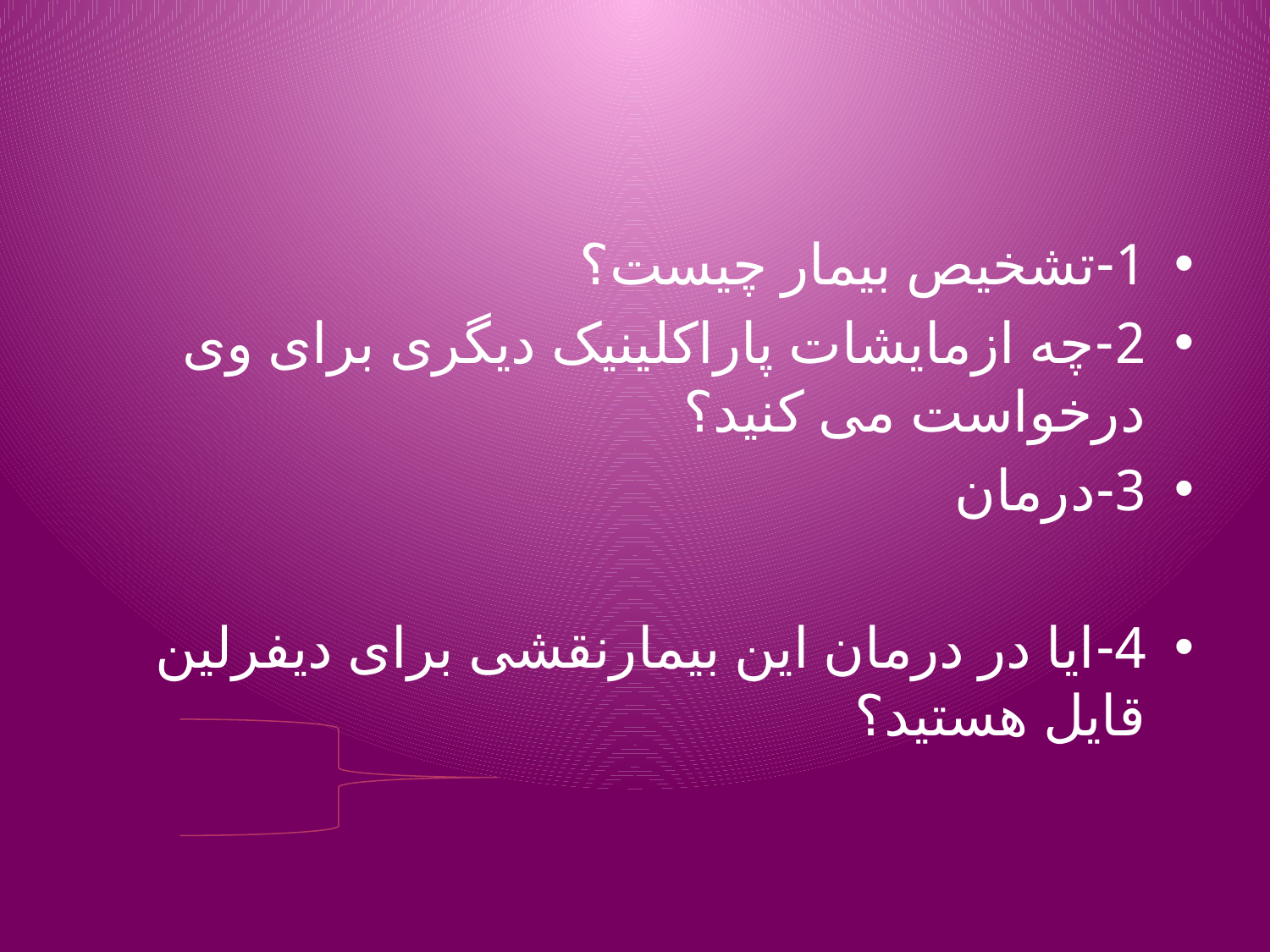

#
1-تشخیص بیمار چیست؟
2-چه ازمایشات پاراکلینیک دیگری برای وی درخواست می کنید؟
3-درمان

4-ایا در درمان این بیمارنقشی برای دیفرلین قایل هستید؟